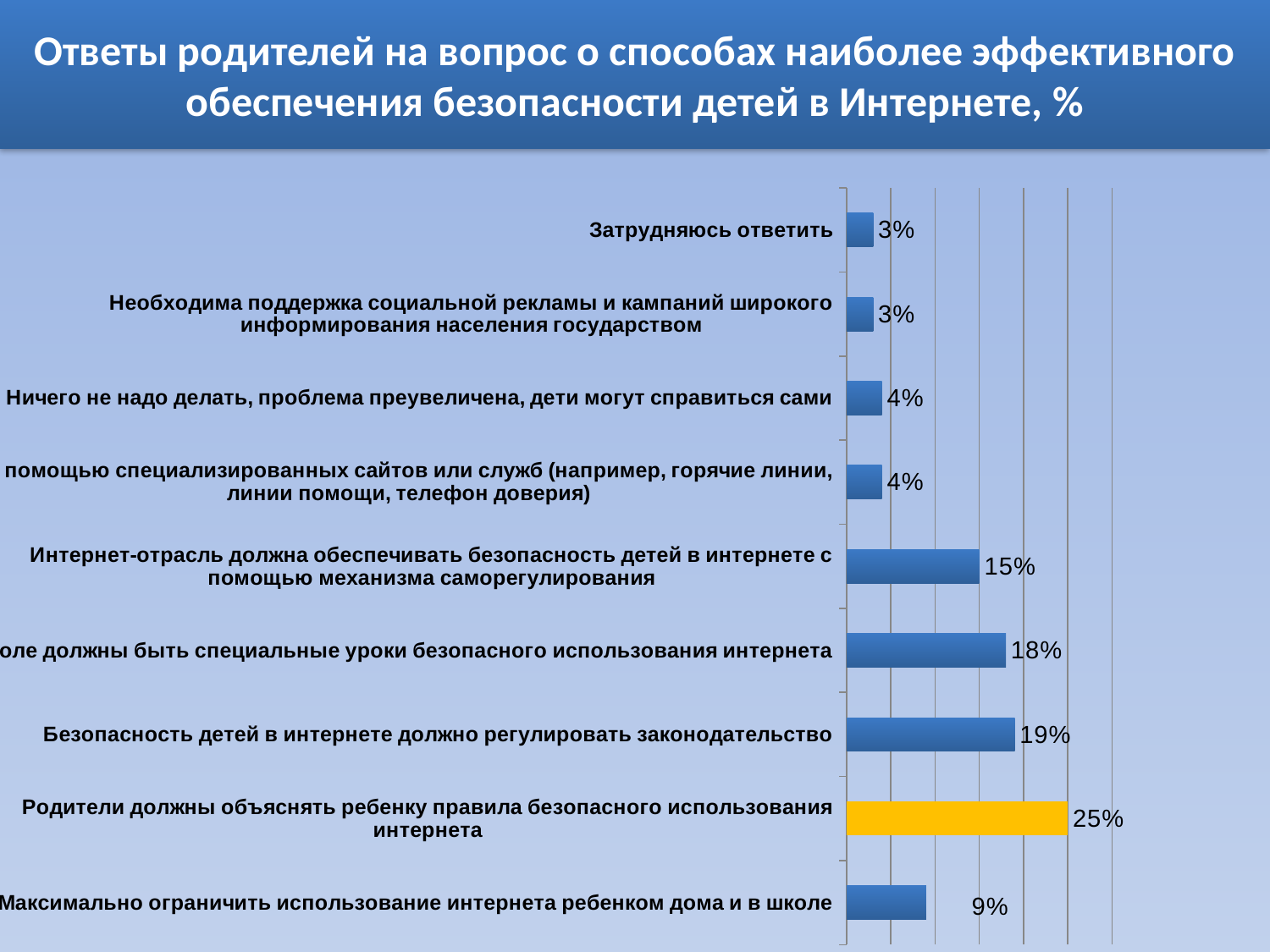

# Ответы родителей на вопрос о способах наиболее эффективного обеспечения безопасности детей в Интернете, %

### Chart

| Category |  |
|---|---|
| Максимально ограничить использование интернета ребенком дома и в школе | 9.0 |
| Родители должны объяснять ребенку правила безопасного использования интернета | 25.0 |
| Безопасность детей в интернете должно регулировать законодательство | 19.0 |
| В школе должны быть специальные уроки безопасного использования интернета | 18.0 |
| Интернет-отрасль должна обеспечивать безопасность детей в интернете с помощью механизма саморегулирования | 15.0 |
| С помощью специализированных сайтов или служб (например, горячие линии, линии помощи, телефон доверия) | 4.0 |
| Ничего не надо делать, проблема преувеличена, дети могут справиться сами | 4.0 |
| Необходима поддержка социальной рекламы и кампаний широкого информирования населения государством | 3.0 |
| Затрудняюсь ответить | 3.0 |